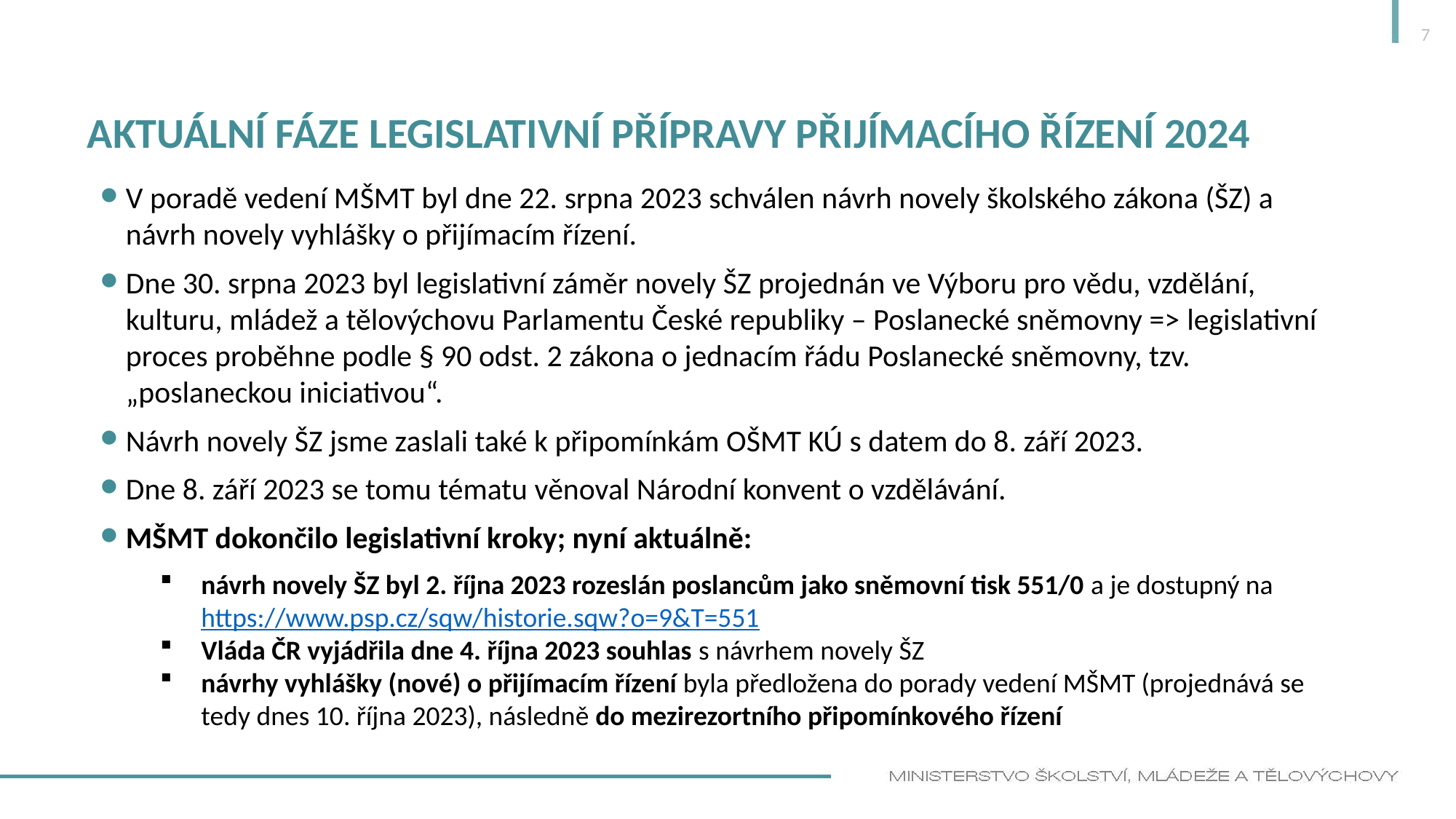

7
# Aktuální fáze legislativní přípravy Přijímacího řízení 2024
V poradě vedení MŠMT byl dne 22. srpna 2023 schválen návrh novely školského zákona (ŠZ) a návrh novely vyhlášky o přijímacím řízení.
Dne 30. srpna 2023 byl legislativní záměr novely ŠZ projednán ve Výboru pro vědu, vzdělání, kulturu, mládež a tělovýchovu Parlamentu České republiky – Poslanecké sněmovny => legislativní proces proběhne podle § 90 odst. 2 zákona o jednacím řádu Poslanecké sněmovny, tzv. „poslaneckou iniciativou“.
Návrh novely ŠZ jsme zaslali také k připomínkám OŠMT KÚ s datem do 8. září 2023.
Dne 8. září 2023 se tomu tématu věnoval Národní konvent o vzdělávání.
MŠMT dokončilo legislativní kroky; nyní aktuálně:
návrh novely ŠZ byl 2. října 2023 rozeslán poslancům jako sněmovní tisk 551/0 a je dostupný na https://www.psp.cz/sqw/historie.sqw?o=9&T=551
Vláda ČR vyjádřila dne 4. října 2023 souhlas s návrhem novely ŠZ
návrhy vyhlášky (nové) o přijímacím řízení byla předložena do porady vedení MŠMT (projednává se tedy dnes 10. října 2023), následně do mezirezortního připomínkového řízení